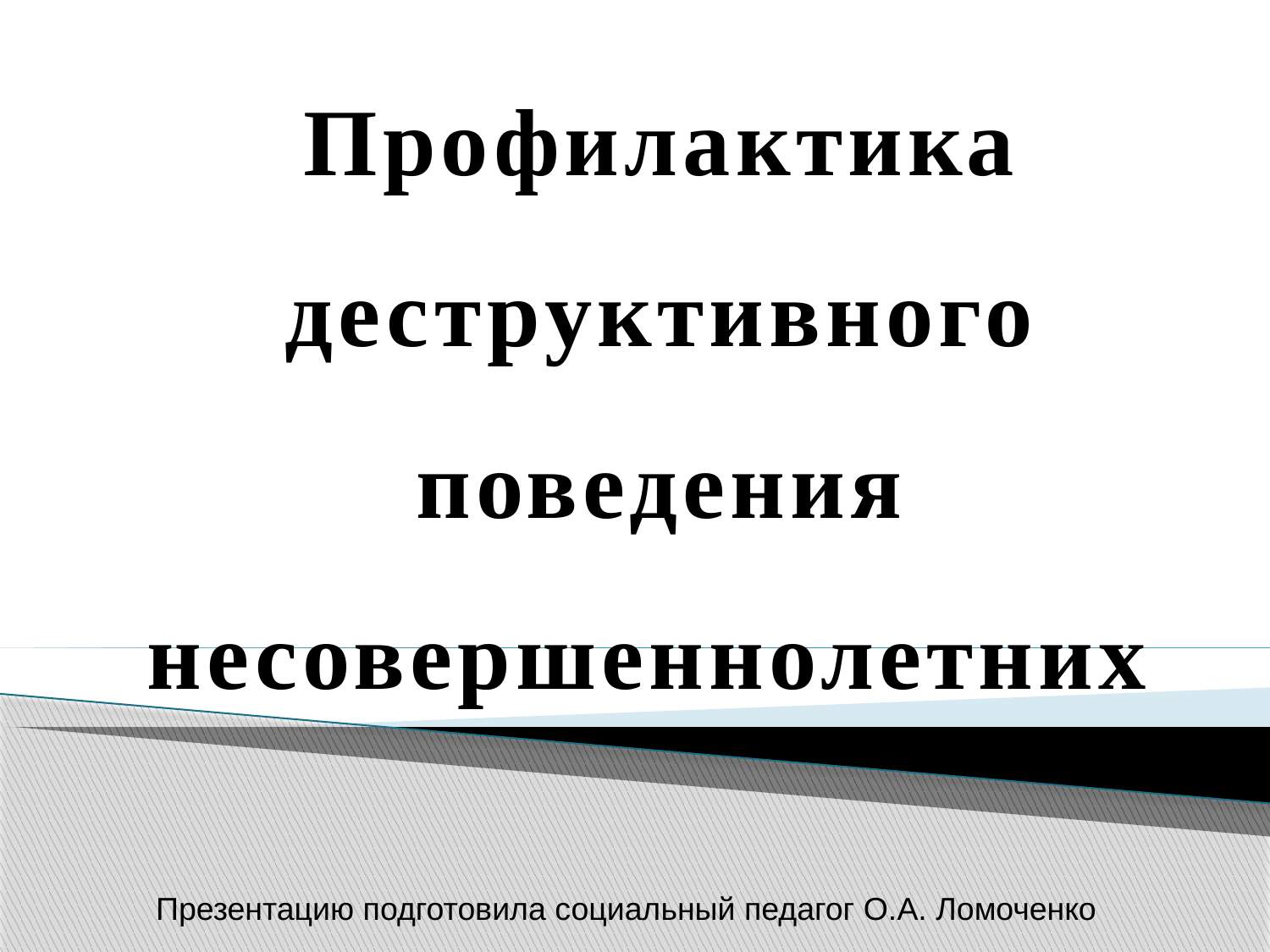

# Профилактика деструктивного поведения несовершеннолетних
Презентацию подготовила социальный педагог О.А. Ломоченко